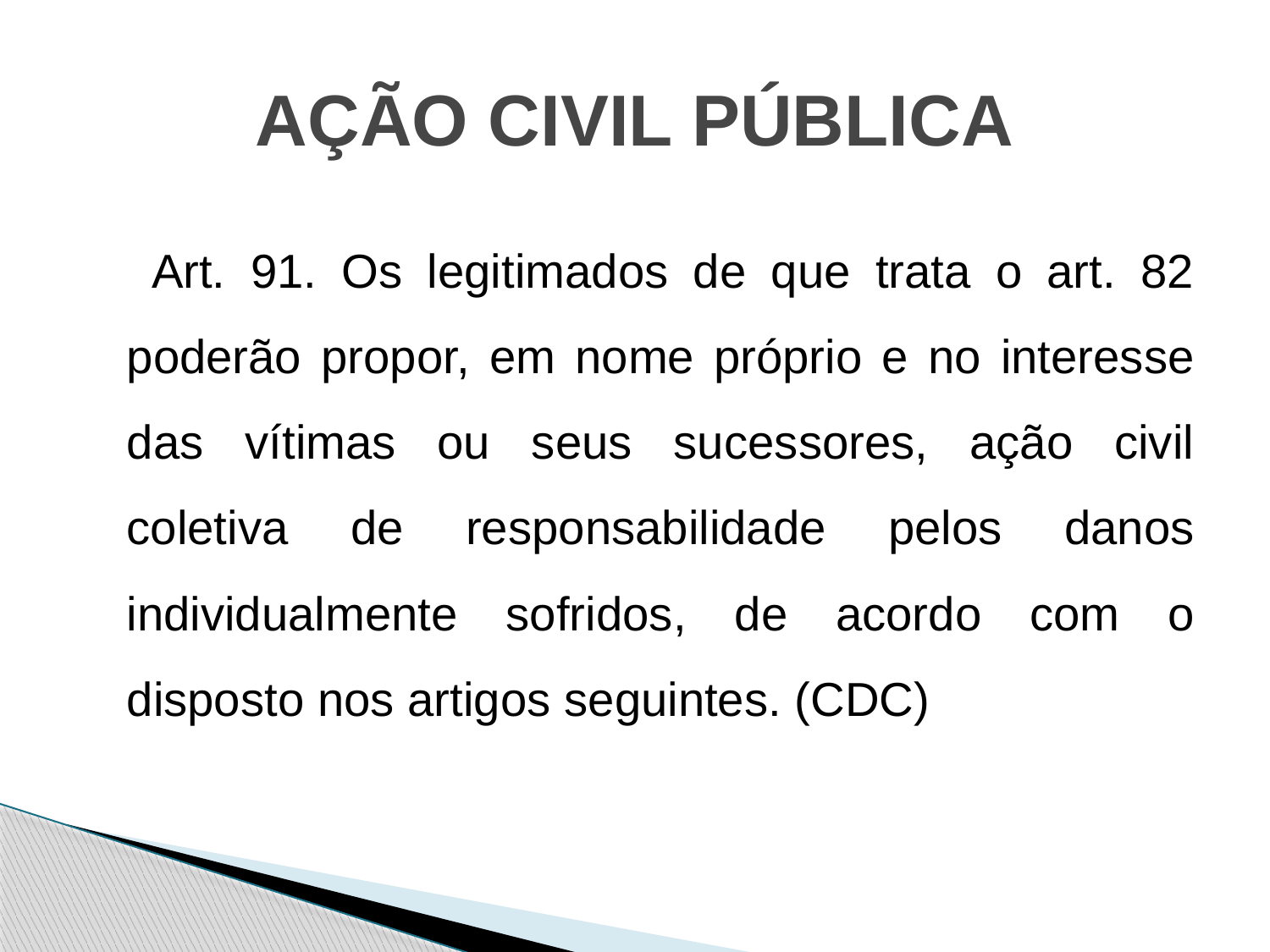

# AÇÃO CIVIL PÚBLICA
	 Art. 91. Os legitimados de que trata o art. 82 poderão propor, em nome próprio e no interesse das vítimas ou seus sucessores, ação civil coletiva de responsabilidade pelos danos individualmente sofridos, de acordo com o disposto nos artigos seguintes. (CDC)